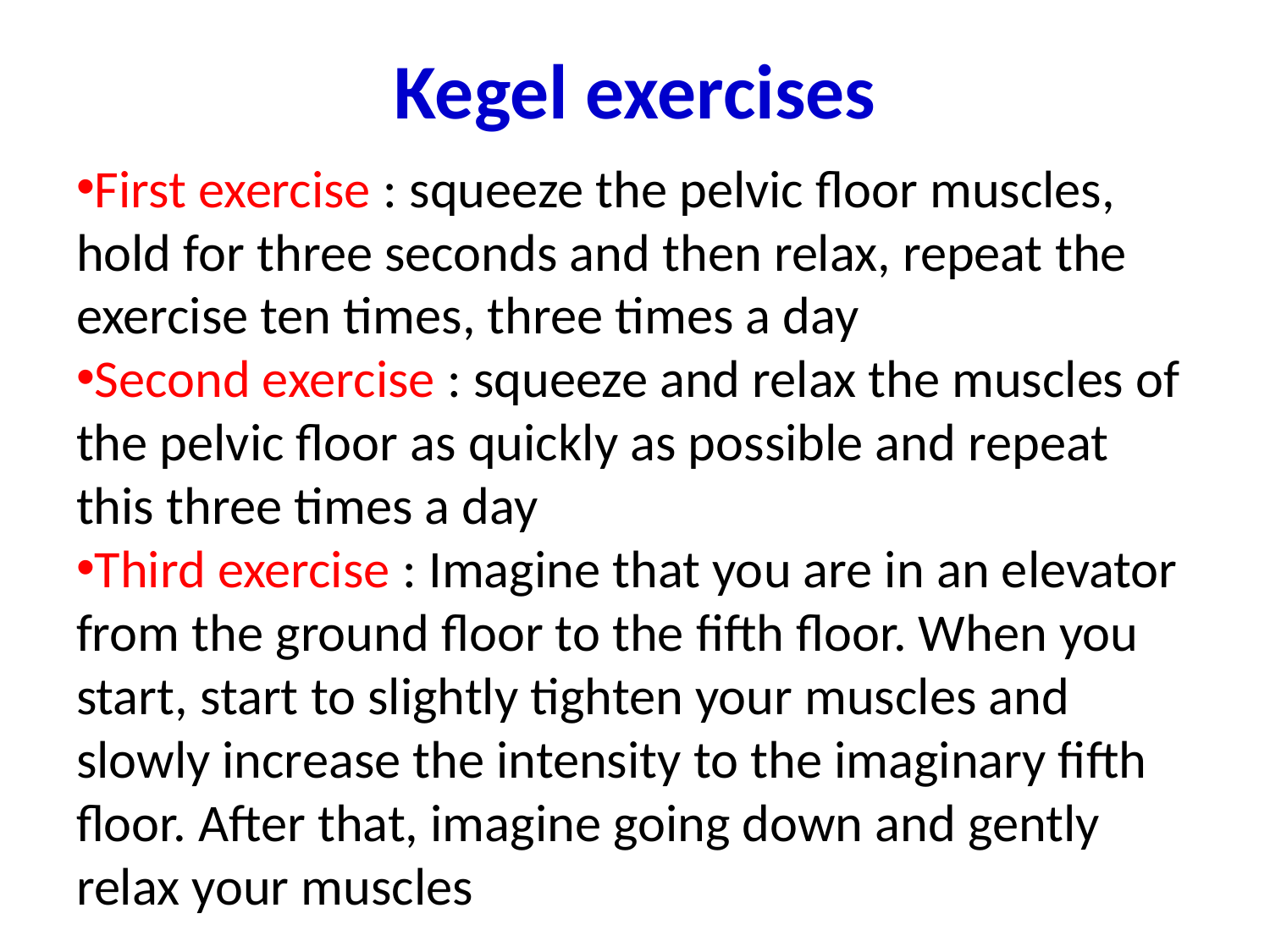

# Kegel exercises
First exercise : squeeze the pelvic floor muscles, hold for three seconds and then relax, repeat the exercise ten times, three times a day
Second exercise : squeeze and relax the muscles of the pelvic floor as quickly as possible and repeat this three times a day
Third exercise : Imagine that you are in an elevator from the ground floor to the fifth floor. When you start, start to slightly tighten your muscles and slowly increase the intensity to the imaginary fifth floor. After that, imagine going down and gently relax your muscles